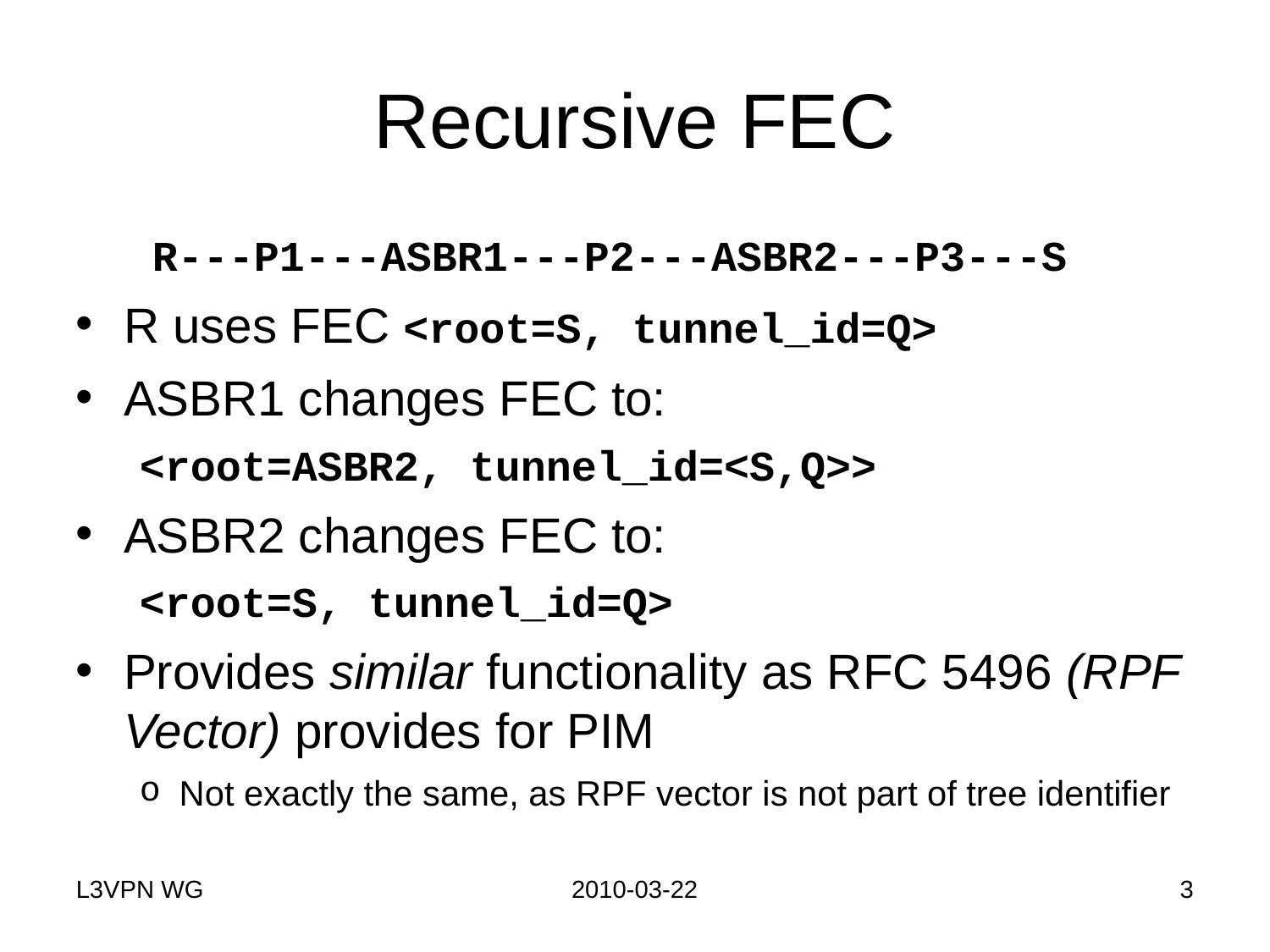

# Recursive FEC
   R---P1---ASBR1---P2---ASBR2---P3---S
R uses FEC <root=S, tunnel_id=Q>
ASBR1 changes FEC to:
<root=ASBR2, tunnel_id=<S,Q>>
ASBR2 changes FEC to:
<root=S, tunnel_id=Q>
Provides similar functionality as RFC 5496 (RPF Vector) provides for PIM
Not exactly the same, as RPF vector is not part of tree identifier
L3VPN WG
2010-03-22
3